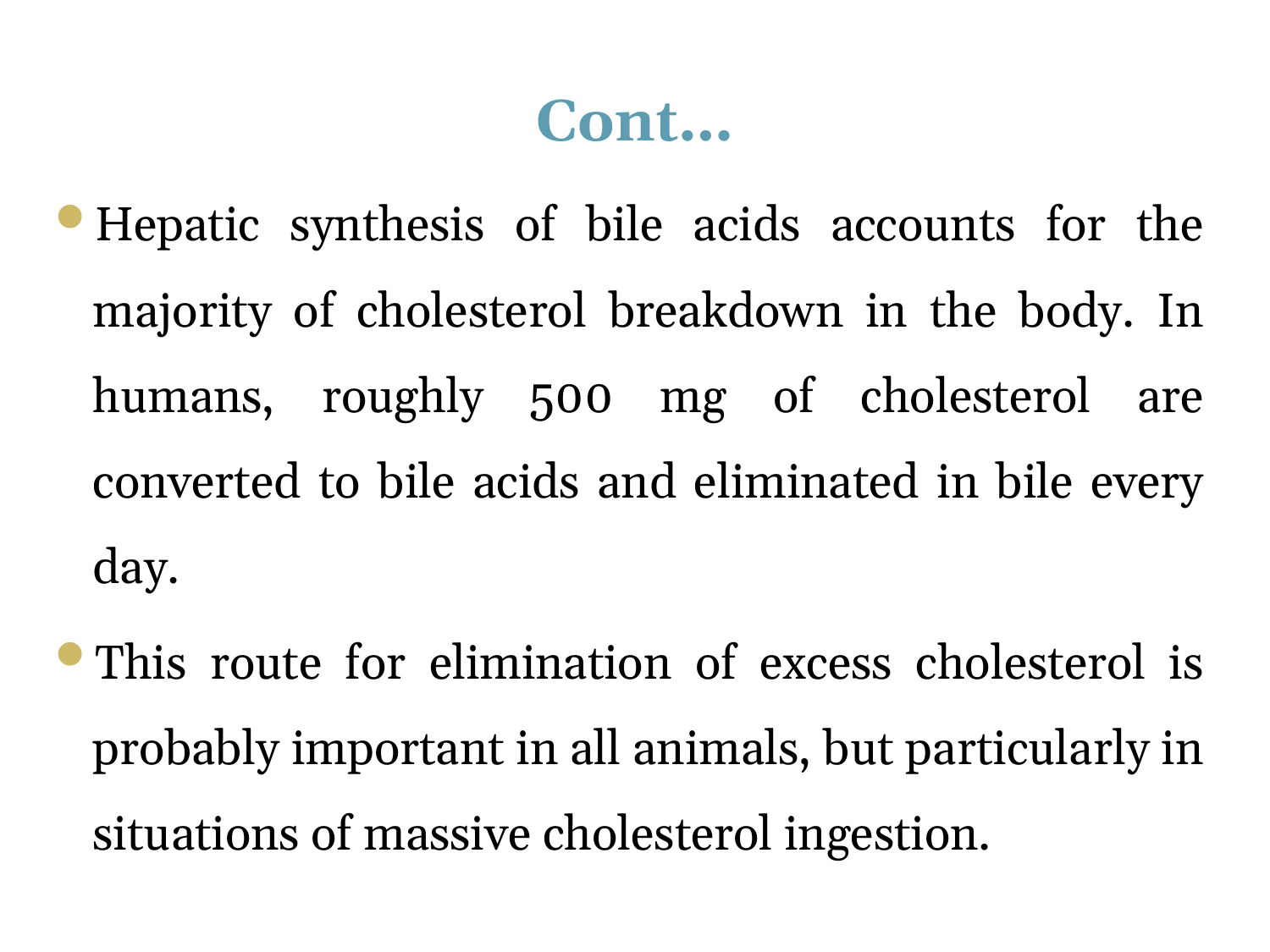

# Cont…
21
Hepatic synthesis of bile acids accounts for the majority of cholesterol breakdown in the body. In humans, roughly 500 mg of cholesterol are converted to bile acids and eliminated in bile every day.
This route for elimination of excess cholesterol is probably important in all animals, but particularly in situations of massive cholesterol ingestion.